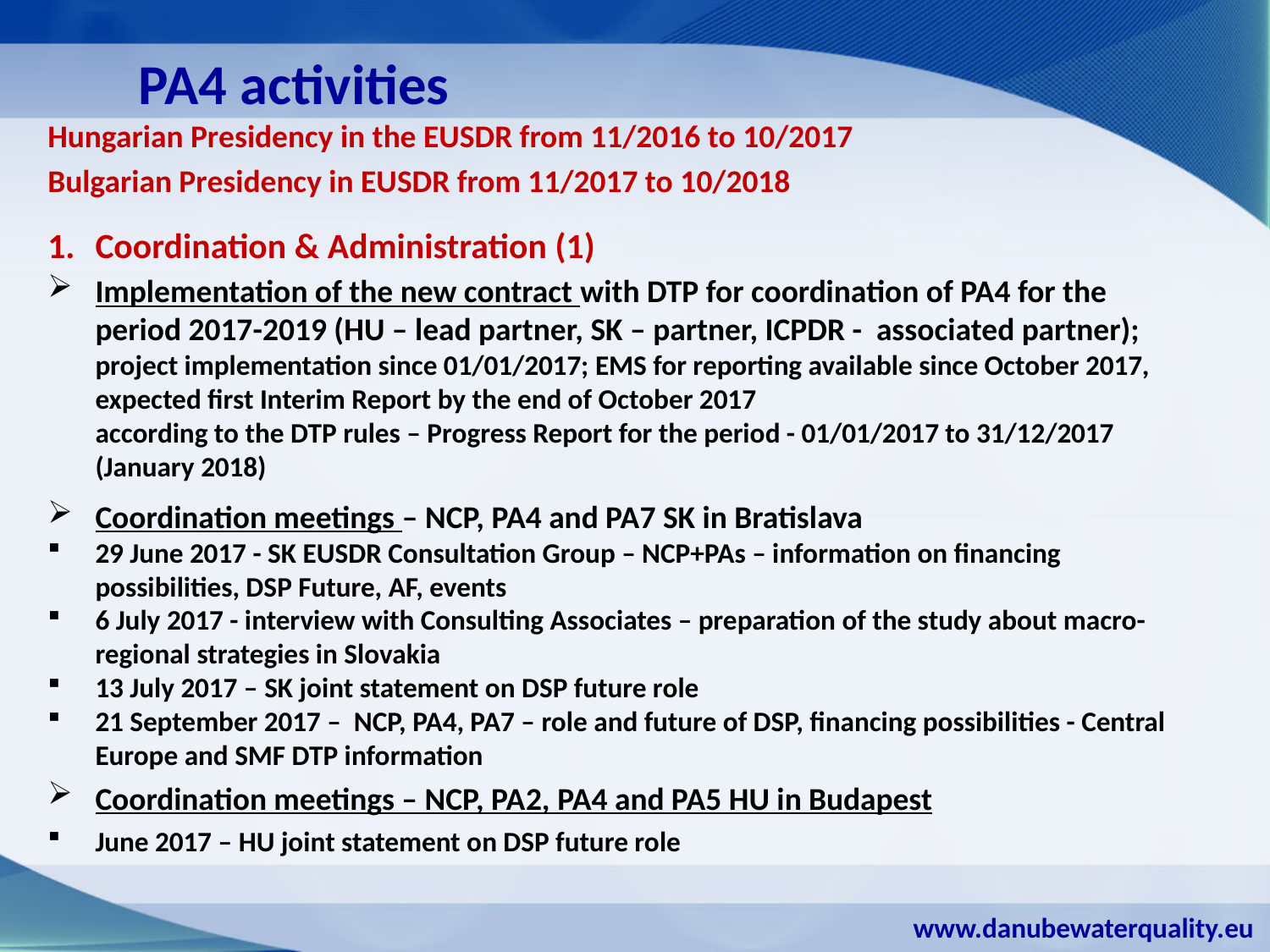

PA4 activities

Hungarian Presidency in the EUSDR from 11/2016 to 10/2017
Bulgarian Presidency in EUSDR from 11/2017 to 10/2018

Coordination & Administration (1)
Implementation of the new contract with DTP for coordination of PA4 for the period 2017-2019 (HU – lead partner, SK – partner, ICPDR -  associated partner); project implementation since 01/01/2017; EMS for reporting available since October 2017, expected first Interim Report by the end of October 2017                                                   according to the DTP rules – Progress Report for the period - 01/01/2017 to 31/12/2017 (January 2018)
Coordination meetings – NCP, PA4 and PA7 SK in Bratislava
29 June 2017 - SK EUSDR Consultation Group – NCP+PAs – information on financing possibilities, DSP Future, AF, events
6 July 2017 - interview with Consulting Associates – preparation of the study about macro-regional strategies in Slovakia
13 July 2017 – SK joint statement on DSP future role
21 September 2017 –  NCP, PA4, PA7 – role and future of DSP, financing possibilities - Central Europe and SMF DTP information
Coordination meetings – NCP, PA2, PA4 and PA5 HU in Budapest
June 2017 – HU joint statement on DSP future role

www.danubewaterquality.eu